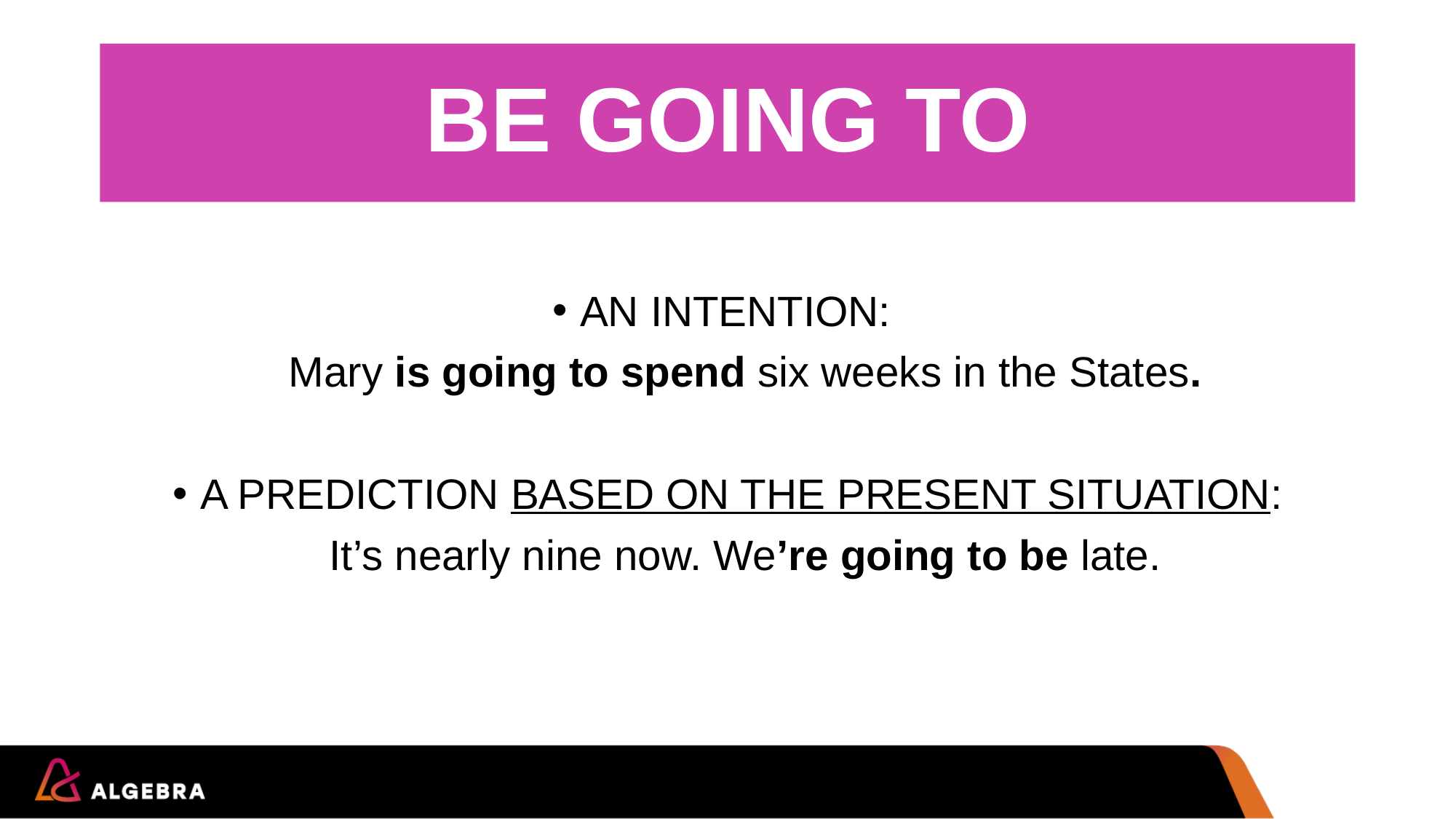

# BE GOING TO

AN INTENTION:
   Mary is going to spend six weeks in the States.

A PREDICTION BASED ON THE PRESENT SITUATION:
   It’s nearly nine now. We’re going to be late.